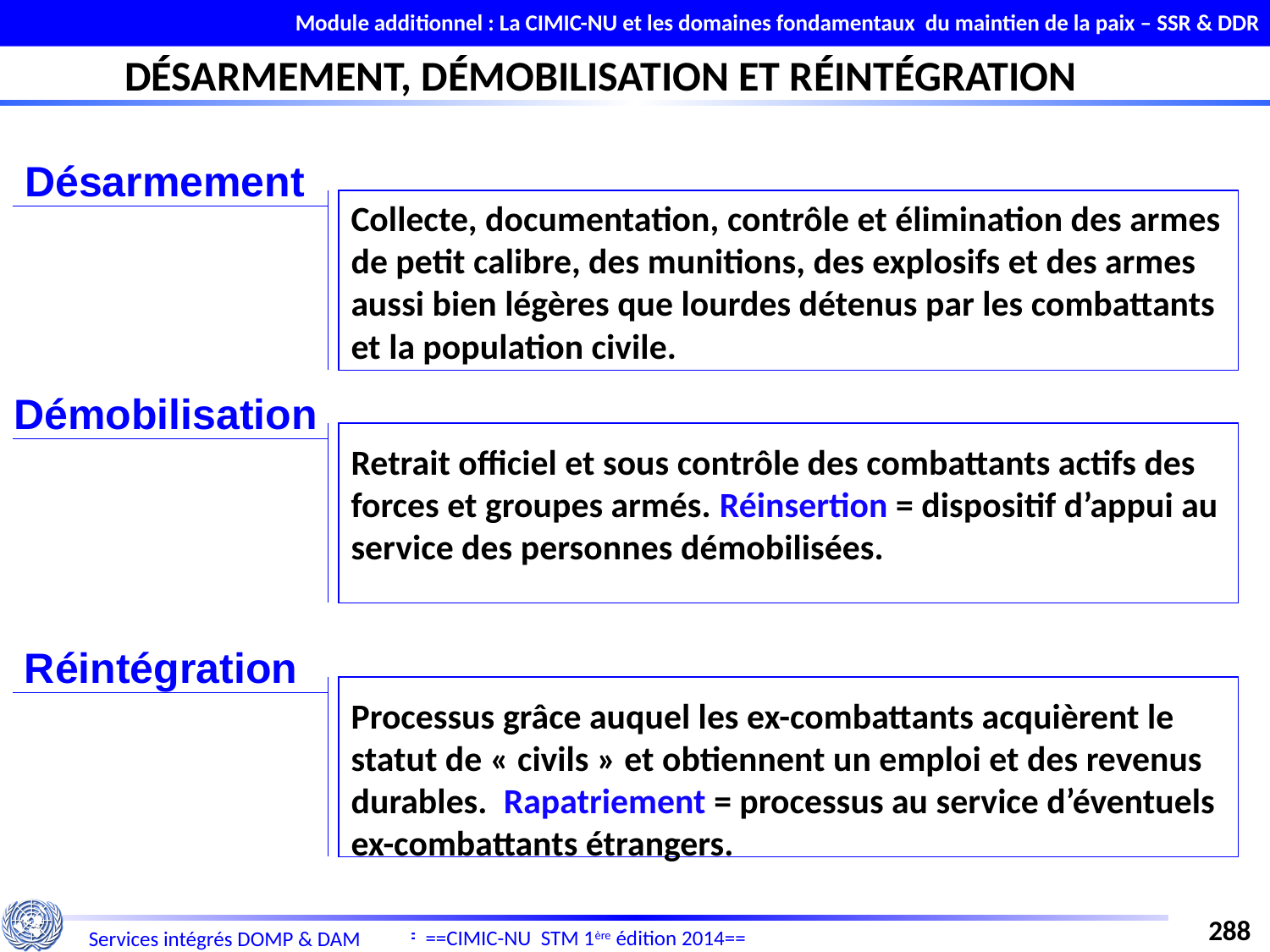

Module additionnel : La CIMIC-NU et les domaines fondamentaux  du maintien de la paix – SSR & DDR
DÉSARMEMENT, DÉMOBILISATION ET RÉINTÉGRATION
Désarmement

Collecte, documentation, contrôle et élimination des armes de petit calibre, des munitions, des explosifs et des armes aussi bien légères que lourdes détenus par les combattants et la population civile.
Démobilisation

Retrait officiel et sous contrôle des combattants actifs des forces et groupes armés. Réinsertion = dispositif d’appui au service des personnes démobilisées.

Réintégration

Processus grâce auquel les ex-combattants acquièrent le statut de « civils » et obtiennent un emploi et des revenus durables.  Rapatriement = processus au service d’éventuels ex-combattants étrangers.
288

288
==CIMIC-NU  STM 1ère édition 2014==
Services intégrés DOMP & DAM